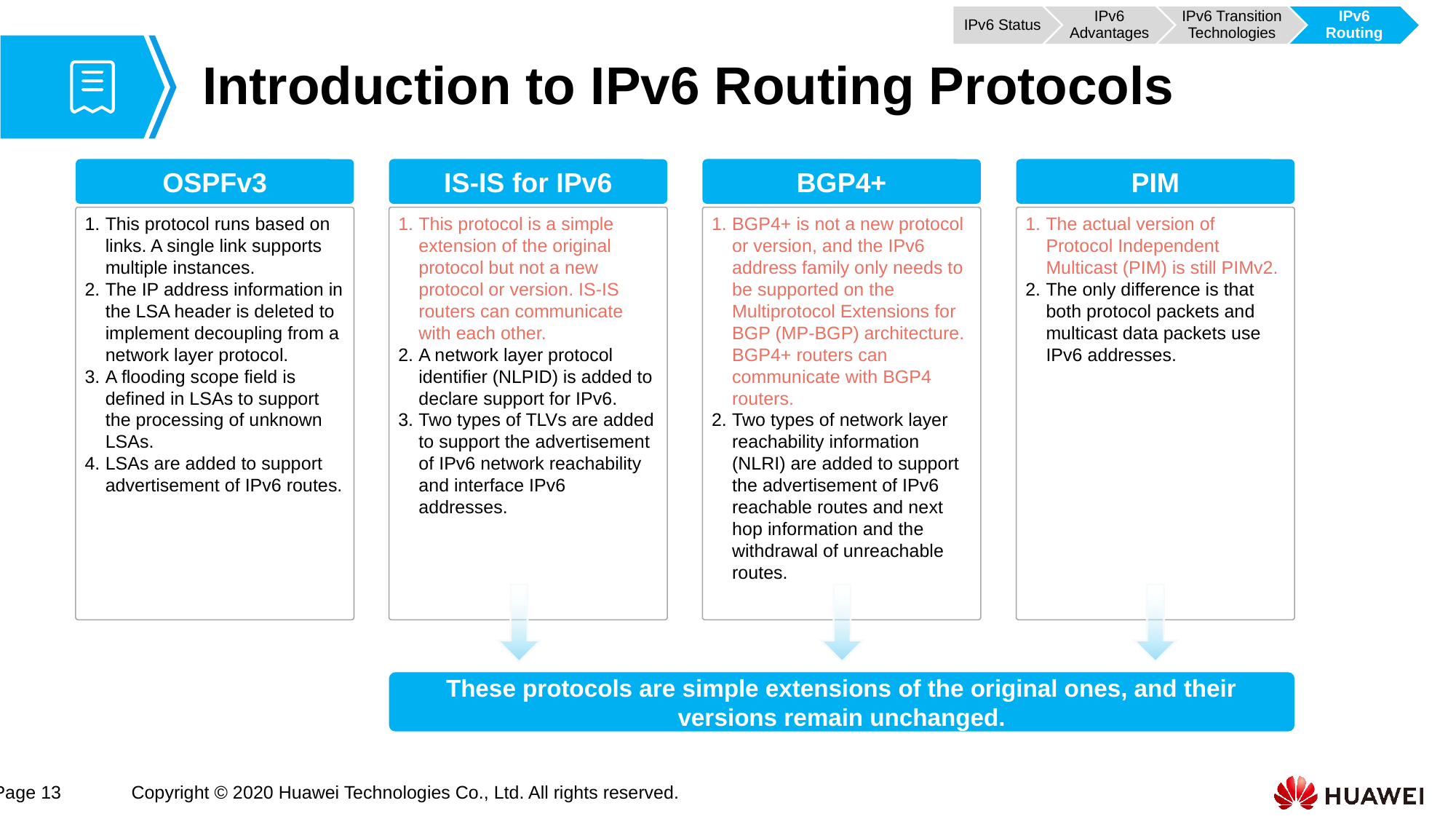

IPv6 Status
IPv6 Advantages
IPv6 Transition Technologies
IPv6 Routing
# Introduction to IPv6 Routing Protocols
OSPFv3
IS-IS for IPv6
BGP4+
PIM
This protocol runs based on links. A single link supports multiple instances.
The IP address information in the LSA header is deleted to implement decoupling from a network layer protocol.
A flooding scope field is defined in LSAs to support the processing of unknown LSAs.
LSAs are added to support advertisement of IPv6 routes.
This protocol is a simple extension of the original protocol but not a new protocol or version. IS-IS routers can communicate with each other.
A network layer protocol identifier (NLPID) is added to declare support for IPv6.
Two types of TLVs are added to support the advertisement of IPv6 network reachability and interface IPv6 addresses.
BGP4+ is not a new protocol or version, and the IPv6 address family only needs to be supported on the Multiprotocol Extensions for BGP (MP-BGP) architecture. BGP4+ routers can communicate with BGP4 routers.
Two types of network layer reachability information (NLRI) are added to support the advertisement of IPv6 reachable routes and next hop information and the withdrawal of unreachable routes.
The actual version of Protocol Independent Multicast (PIM) is still PIMv2.
The only difference is that both protocol packets and multicast data packets use IPv6 addresses.

These protocols are simple extensions of the original ones, and their versions remain unchanged.